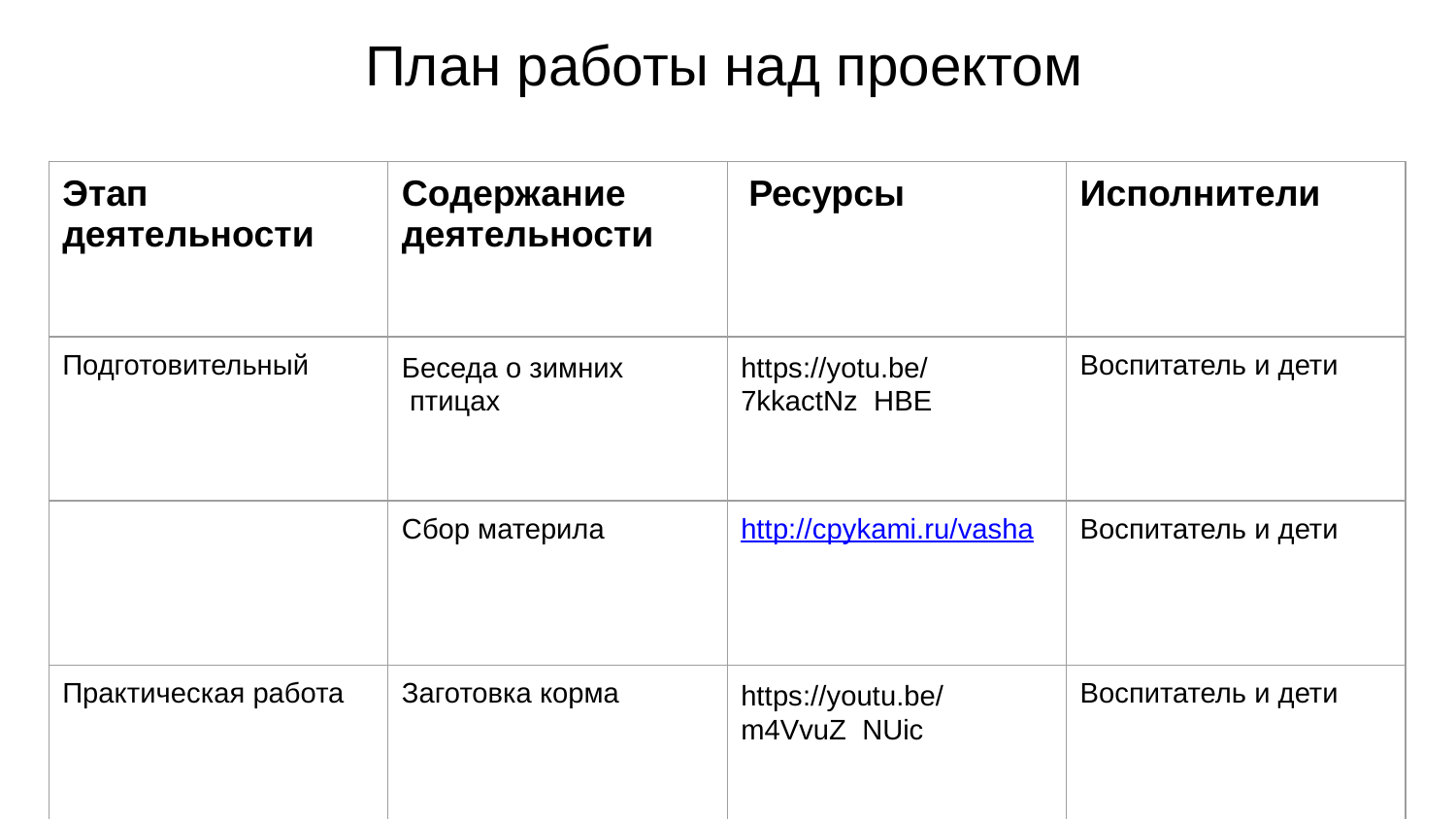

# План работы над проектом
| Этап деятельности | Содержание деятельности | Ресурсы | Исполнители |
| --- | --- | --- | --- |
| Подготовительный | Беседа о зимних птицах | https://yotu.be/7kkactNz HBE | Воспитатель и дети |
|  | Сбор материла | http://cpykami.ru/vasha | Воспитатель и дети |
| Практическая работа | Заготовка корма | https://youtu.be/m4VvuZ NUic | Воспитатель и дети |